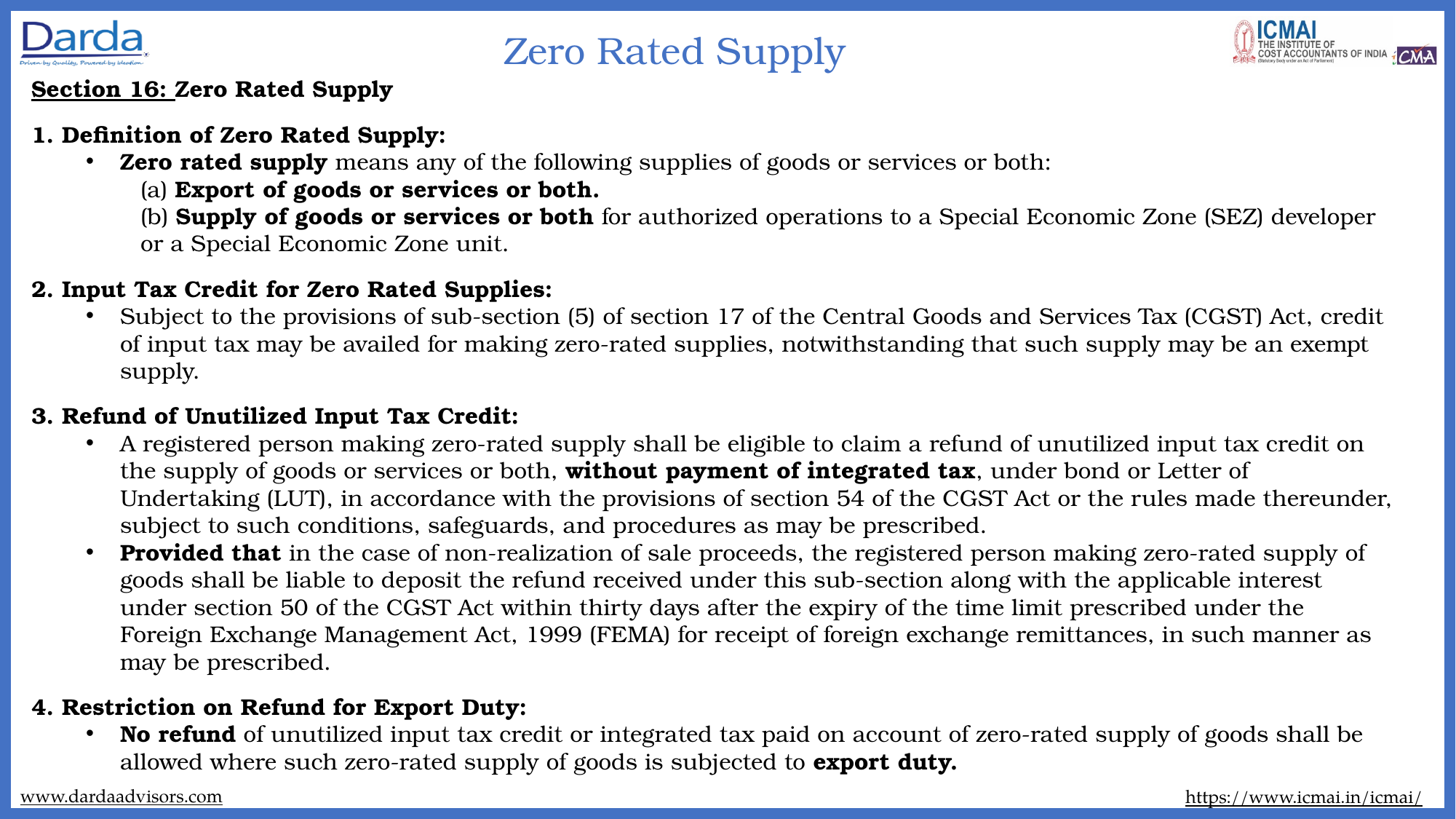

Zero Rated Supply
Section 16: Zero Rated Supply

 Definition of Zero Rated Supply:
Zero rated supply means any of the following supplies of goods or services or both:
(a) Export of goods or services or both.
(b) Supply of goods or services or both for authorized operations to a Special Economic Zone (SEZ) developer or a Special Economic Zone unit.

 Input Tax Credit for Zero Rated Supplies:
Subject to the provisions of sub-section (5) of section 17 of the Central Goods and Services Tax (CGST) Act, credit of input tax may be availed for making zero-rated supplies, notwithstanding that such supply may be an exempt supply.

 Refund of Unutilized Input Tax Credit:
A registered person making zero-rated supply shall be eligible to claim a refund of unutilized input tax credit on the supply of goods or services or both, without payment of integrated tax, under bond or Letter of Undertaking (LUT), in accordance with the provisions of section 54 of the CGST Act or the rules made thereunder, subject to such conditions, safeguards, and procedures as may be prescribed.
Provided that in the case of non-realization of sale proceeds, the registered person making zero-rated supply of goods shall be liable to deposit the refund received under this sub-section along with the applicable interest under section 50 of the CGST Act within thirty days after the expiry of the time limit prescribed under the Foreign Exchange Management Act, 1999 (FEMA) for receipt of foreign exchange remittances, in such manner as may be prescribed.

 Restriction on Refund for Export Duty:
No refund of unutilized input tax credit or integrated tax paid on account of zero-rated supply of goods shall be allowed where such zero-rated supply of goods is subjected to export duty.